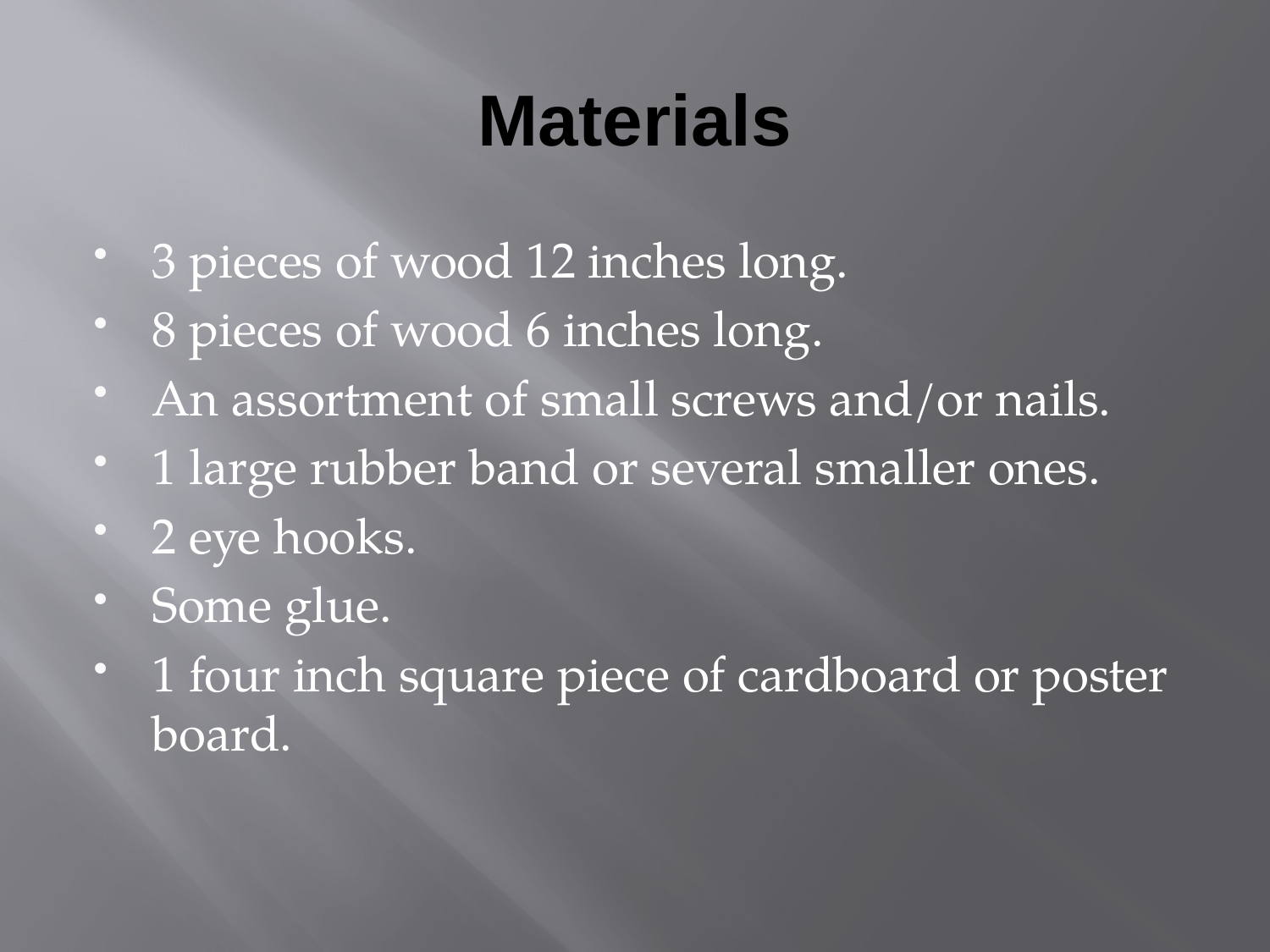

# Materials
3 pieces of wood 12 inches long.
8 pieces of wood 6 inches long.
An assortment of small screws and/or nails.
1 large rubber band or several smaller ones.
2 eye hooks.
Some glue.
1 four inch square piece of cardboard or poster board.